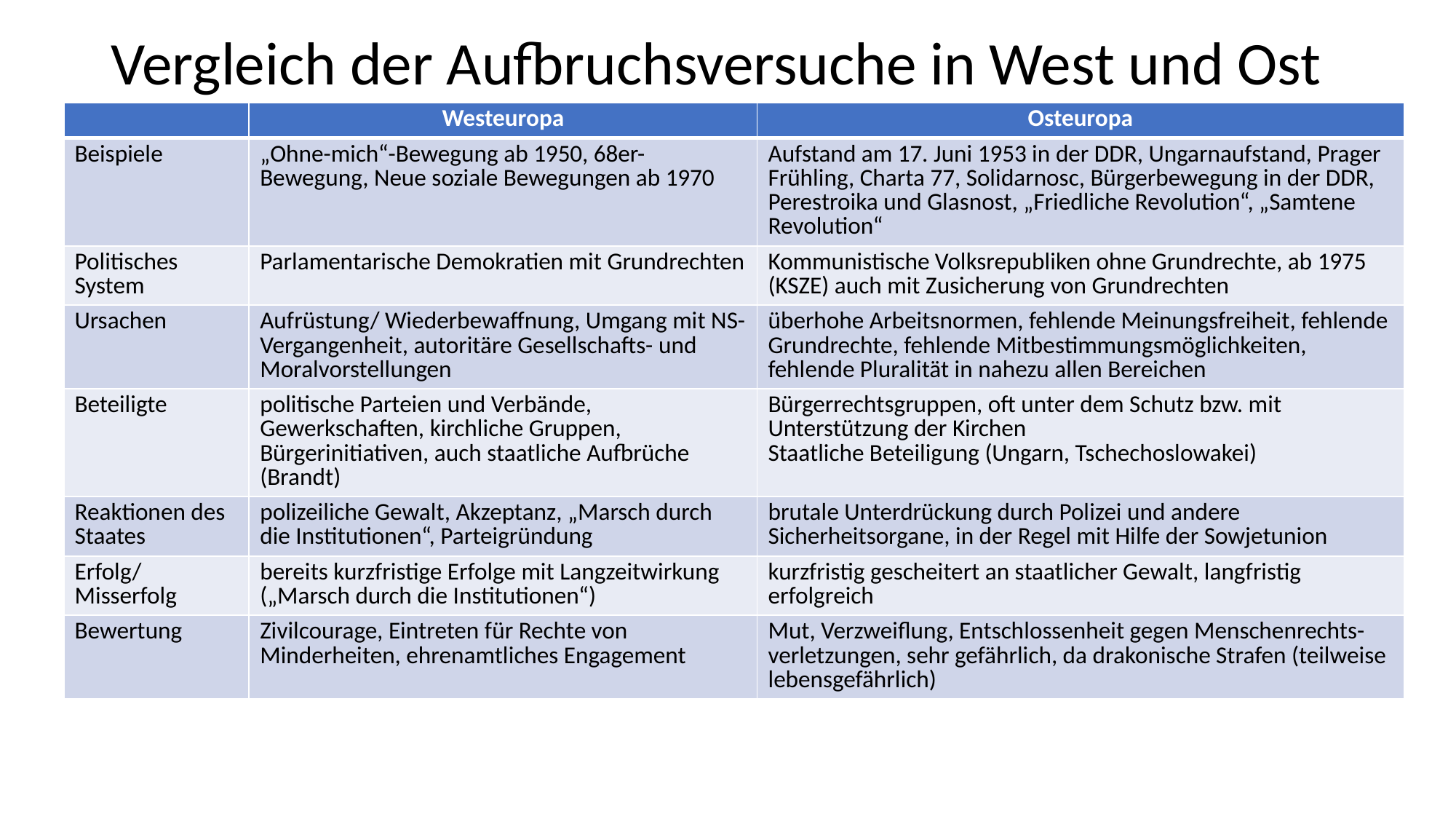

# Vergleich der Aufbruchsversuche in West und Ost
|  | Westeuropa | Osteuropa |
| --- | --- | --- |
| Beispiele | „Ohne-mich“-Bewegung ab 1950, 68er-Bewegung, Neue soziale Bewegungen ab 1970 | Aufstand am 17. Juni 1953 in der DDR, Ungarnaufstand, Prager Frühling, Charta 77, Solidarnosc, Bürgerbewegung in der DDR, Perestroika und Glasnost, „Friedliche Revolution“, „Samtene Revolution“ |
| Politisches System | Parlamentarische Demokratien mit Grundrechten | Kommunistische Volksrepubliken ohne Grundrechte, ab 1975 (KSZE) auch mit Zusicherung von Grundrechten |
| Ursachen | Aufrüstung/ Wiederbewaffnung, Umgang mit NS-Vergangenheit, autoritäre Gesellschafts- und Moralvorstellungen | überhohe Arbeitsnormen, fehlende Meinungsfreiheit, fehlende Grundrechte, fehlende Mitbestimmungsmöglichkeiten, fehlende Pluralität in nahezu allen Bereichen |
| Beteiligte | politische Parteien und Verbände, Gewerkschaften, kirchliche Gruppen, Bürgerinitiativen, auch staatliche Aufbrüche (Brandt) | Bürgerrechtsgruppen, oft unter dem Schutz bzw. mit Unterstützung der Kirchen Staatliche Beteiligung (Ungarn, Tschechoslowakei) |
| Reaktionen des Staates | polizeiliche Gewalt, Akzeptanz, „Marsch durch die Institutionen“, Parteigründung | brutale Unterdrückung durch Polizei und andere Sicherheitsorgane, in der Regel mit Hilfe der Sowjetunion |
| Erfolg/ Misserfolg | bereits kurzfristige Erfolge mit Langzeitwirkung („Marsch durch die Institutionen“) | kurzfristig gescheitert an staatlicher Gewalt, langfristig erfolgreich |
| Bewertung | Zivilcourage, Eintreten für Rechte von Minderheiten, ehrenamtliches Engagement | Mut, Verzweiflung, Entschlossenheit gegen Menschenrechts-verletzungen, sehr gefährlich, da drakonische Strafen (teilweise lebensgefährlich) |